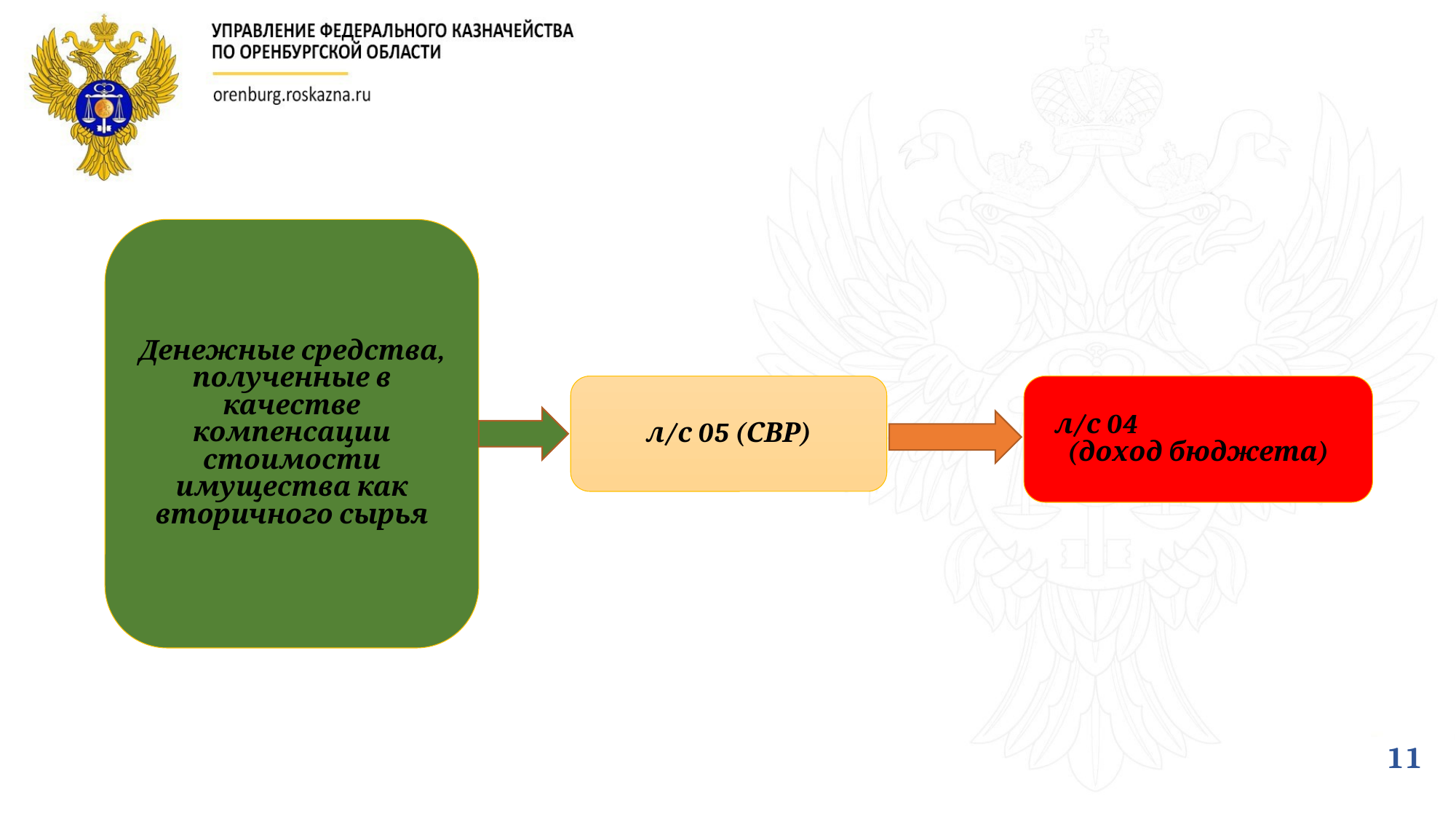

Денежные средства, полученные в качестве компенсации стоимости имущества как вторичного сырья
л/с 05 (СВР)
л/с 04                                   (доход бюджета)

11